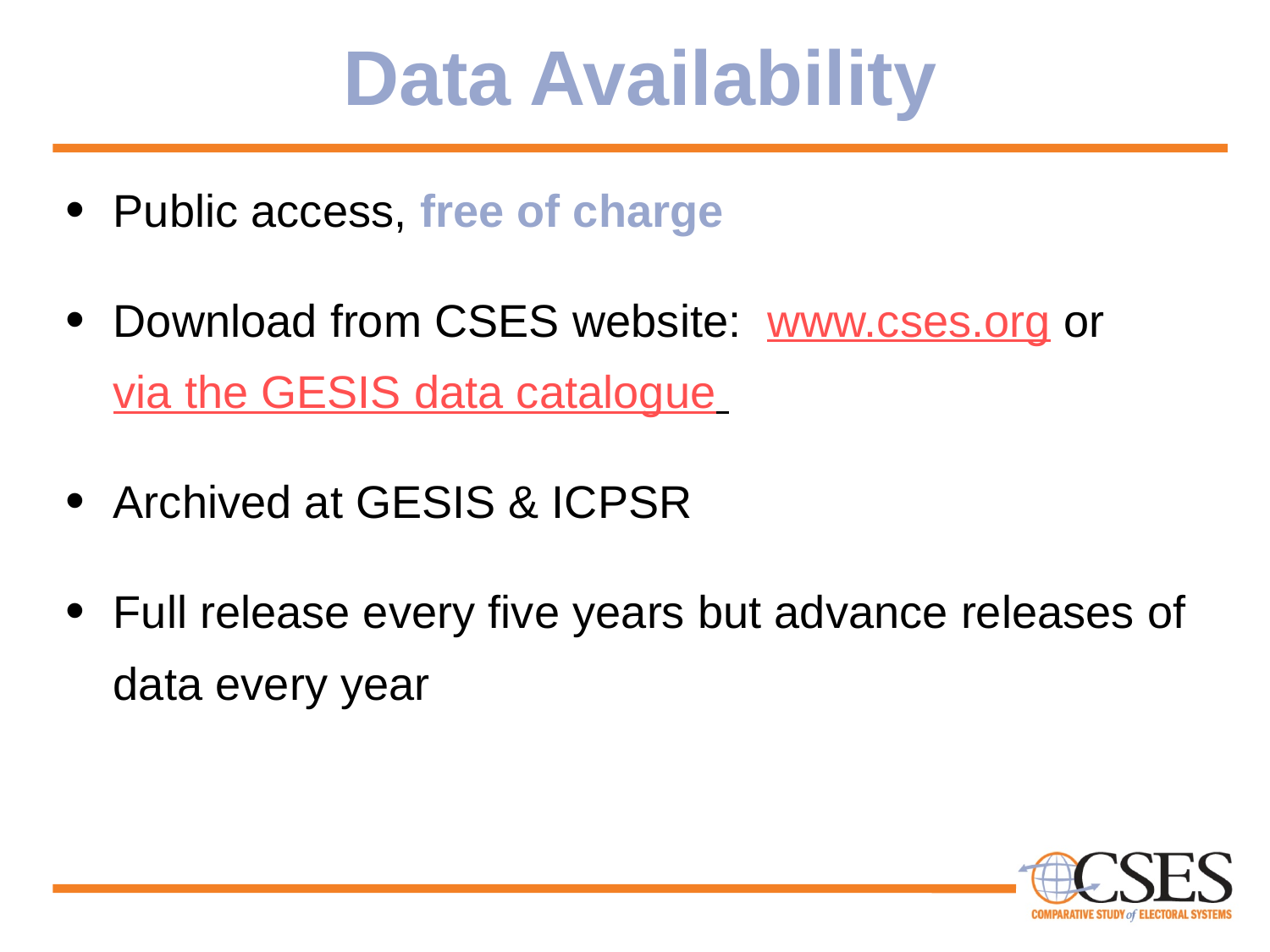

# Data Availability
Public access, free of charge

Download from CSES website:  www.cses.org or via the GESIS data catalogue

Archived at GESIS & ICPSR

Full release every five years but advance releases of data every year